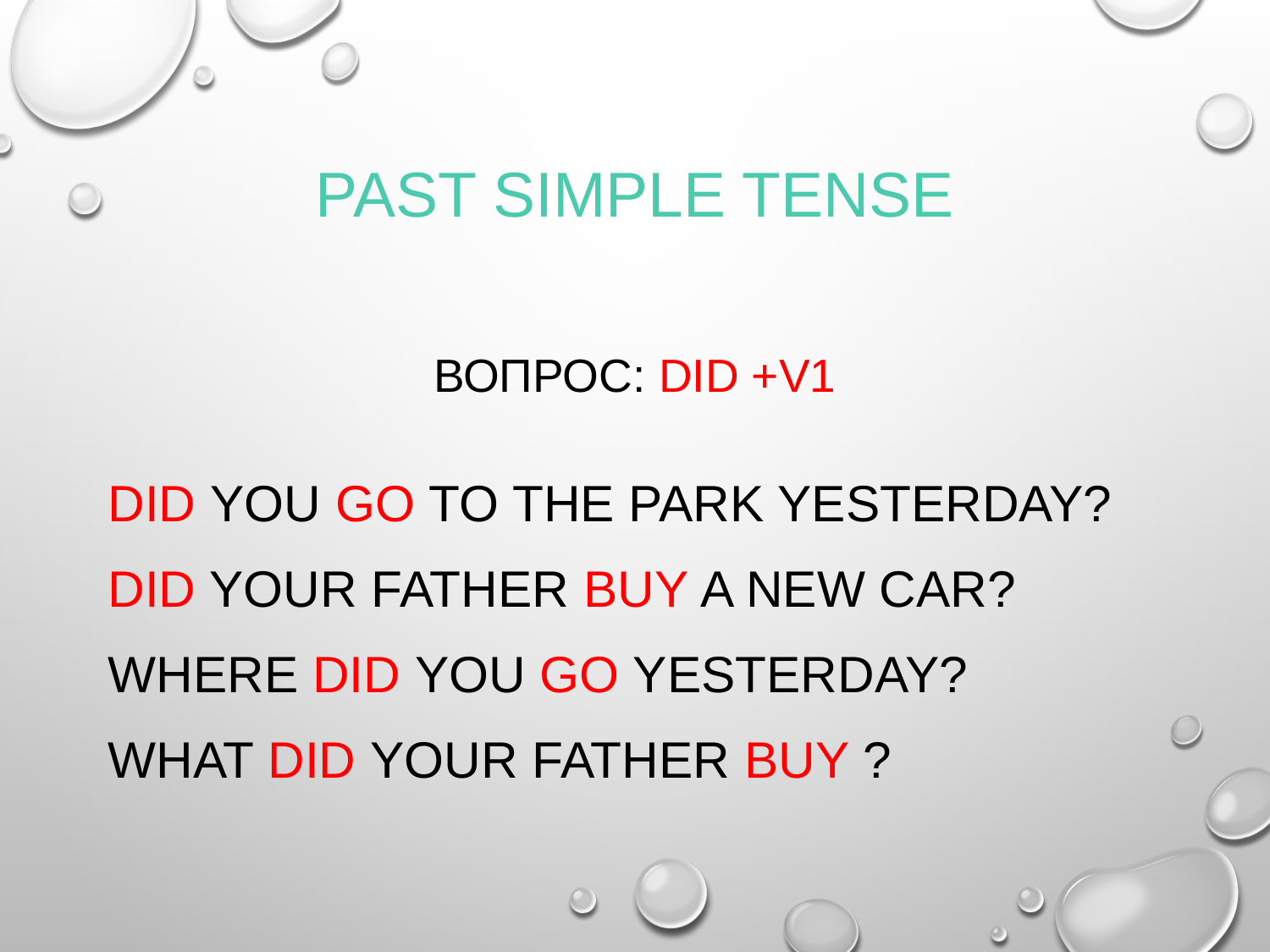

# PAST SIMPLE TENSE
Вопрос: DID +V1

Did you go to the park yesterday?
DID your father buy a new car?
Where DID you GO yesterday?
What DID your father Buy ?